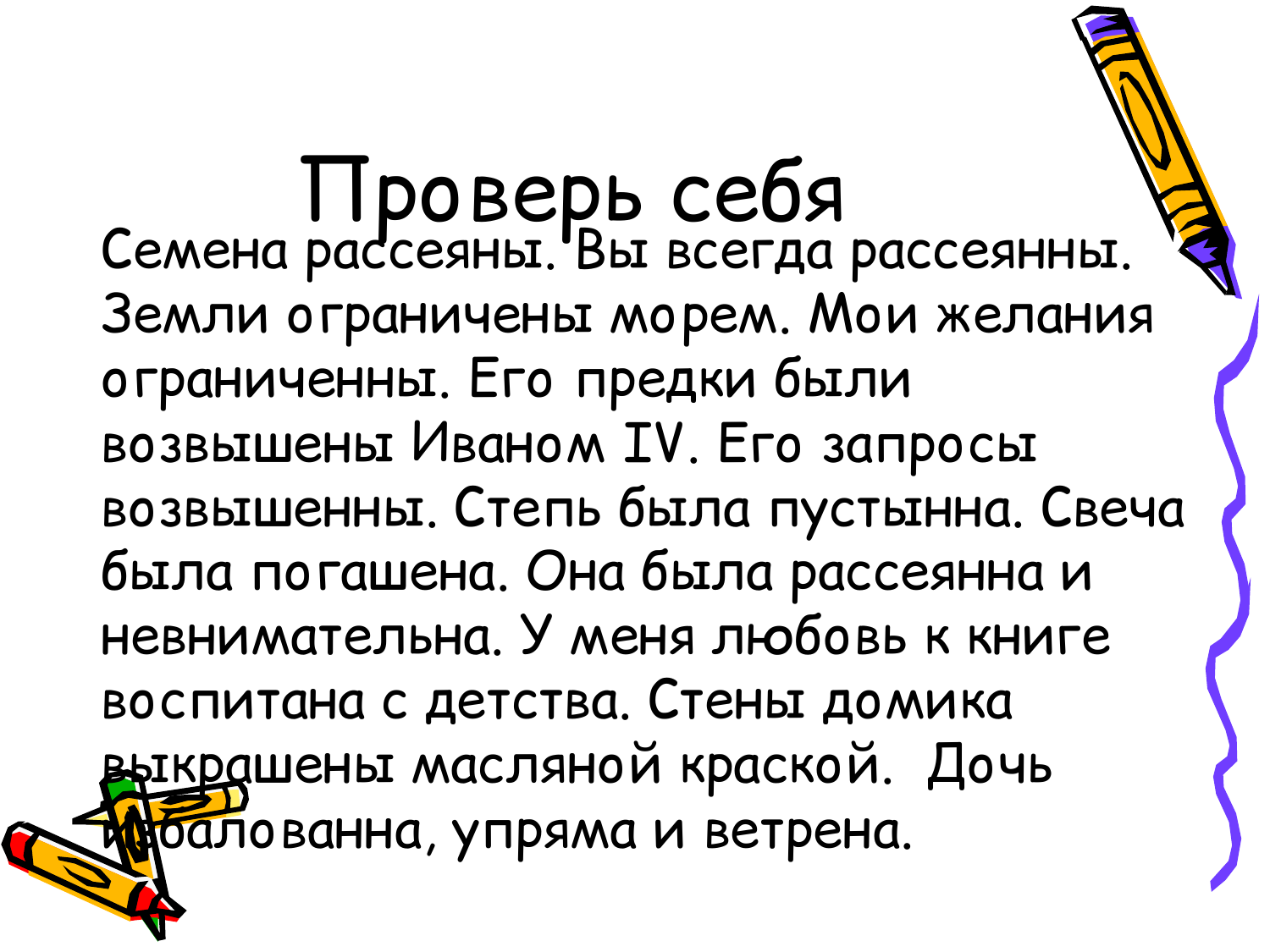

# Проверь себя
		Семена рассеяны. Вы всегда рассеянны. Земли ограничены морем. Мои желания ограниченны. Его предки были возвышены Иваном IV. Его запросы возвышенны. Степь была пустынна. Свеча была погашена. Она была рассеянна и невнимательна. У меня любовь к книге воспитана с детства. Стены домика выкрашены масляной краской.  Дочь избалованна, упряма и ветрена.